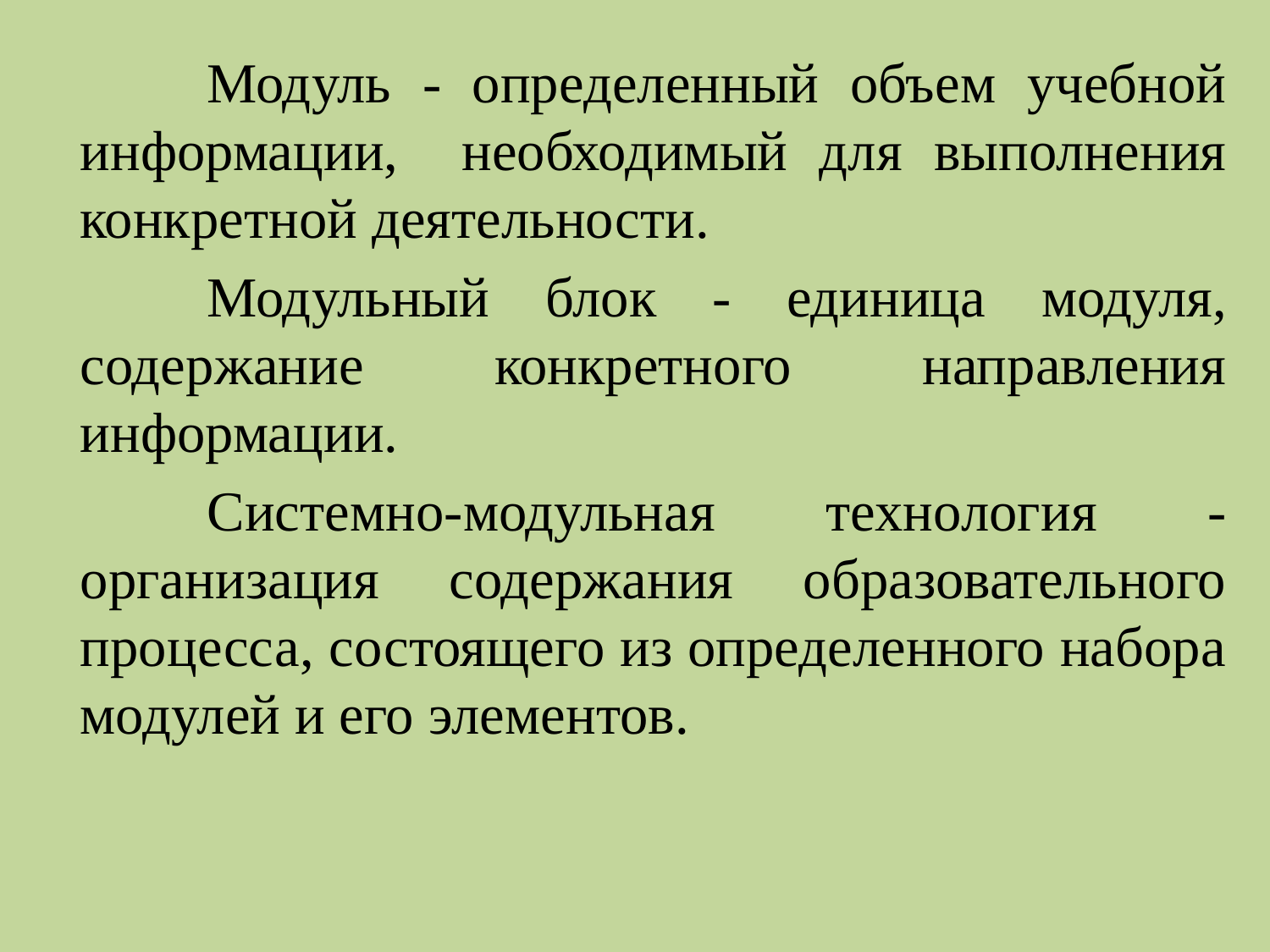

Модуль - определенный объем учебной информации,  необходимый для выполнения конкретной деятельности.
		Модульный блок - единица модуля, содержание конкретного направления информации.
		Системно-модульная технология - организация содержания образовательного процесса, состоящего из определенного набора модулей и его элементов.